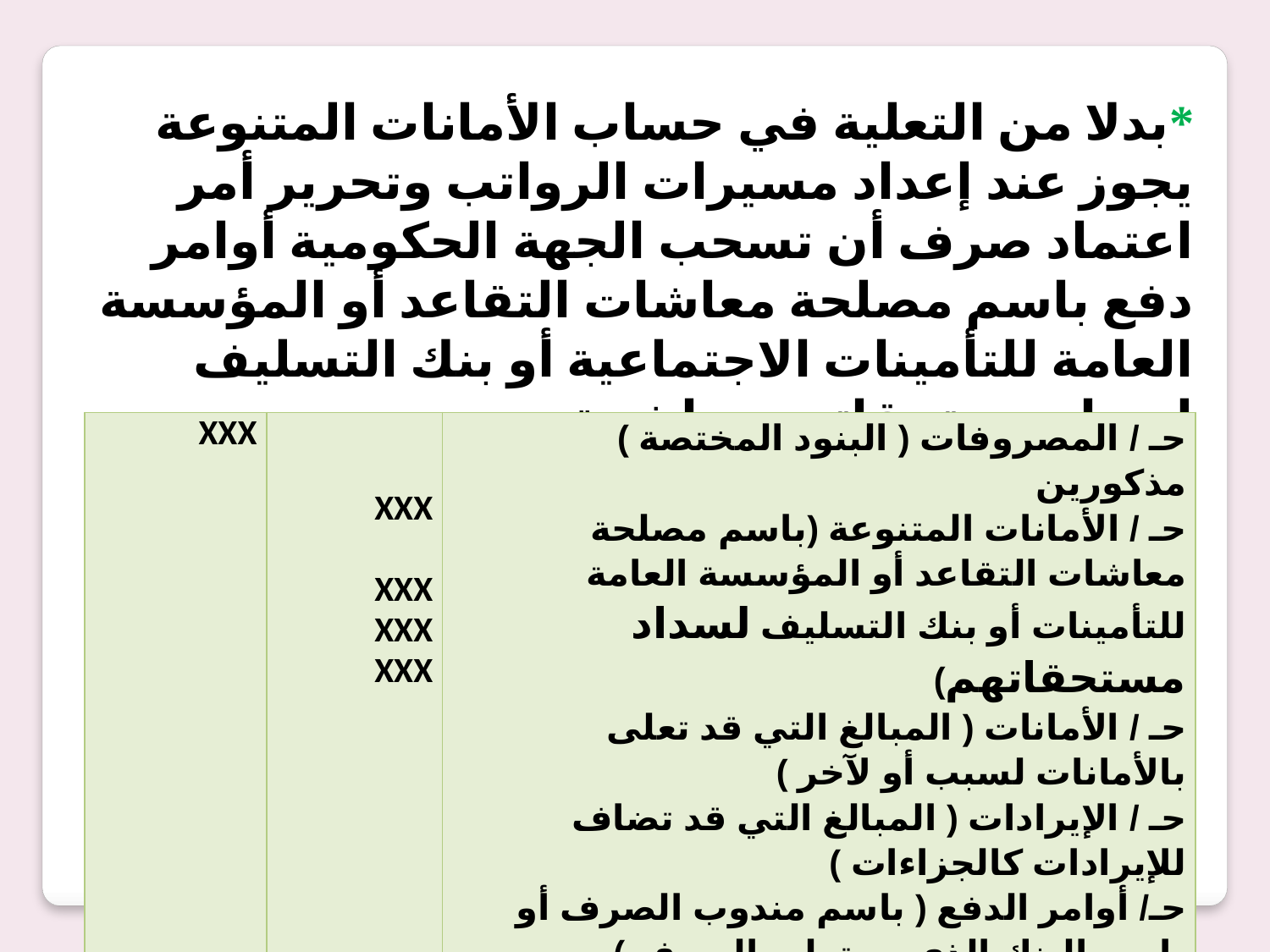

*بدلا من التعلية في حساب الأمانات المتنوعة يجوز عند إعداد مسيرات الرواتب وتحرير أمر اعتماد صرف أن تسحب الجهة الحكومية أوامر دفع باسم مصلحة معاشات التقاعد أو المؤسسة العامة للتأمينات الاجتماعية أو بنك التسليف لسداد مستحقاتهم مباشرة،
وبذلك يكون القيد من واقع أمر اعتماد الصرف على النحو التالي :

| XXX | XXX XXX XXX XXX | حـ / المصروفات ( البنود المختصة ) مذكورين حـ / الأمانات المتنوعة (باسم مصلحة معاشات التقاعد أو المؤسسة العامة للتأمينات أو بنك التسليف لسداد مستحقاتهم) حـ / الأمانات ( المبالغ التي قد تعلى بالأمانات لسبب أو لآخر ) حـ / الإيرادات ( المبالغ التي قد تضاف للإيرادات كالجزاءات ) حـ/ أوامر الدفع ( باسم مندوب الصرف أو باسم البنك الذي سيتولى الصرف ) |
| --- | --- | --- |